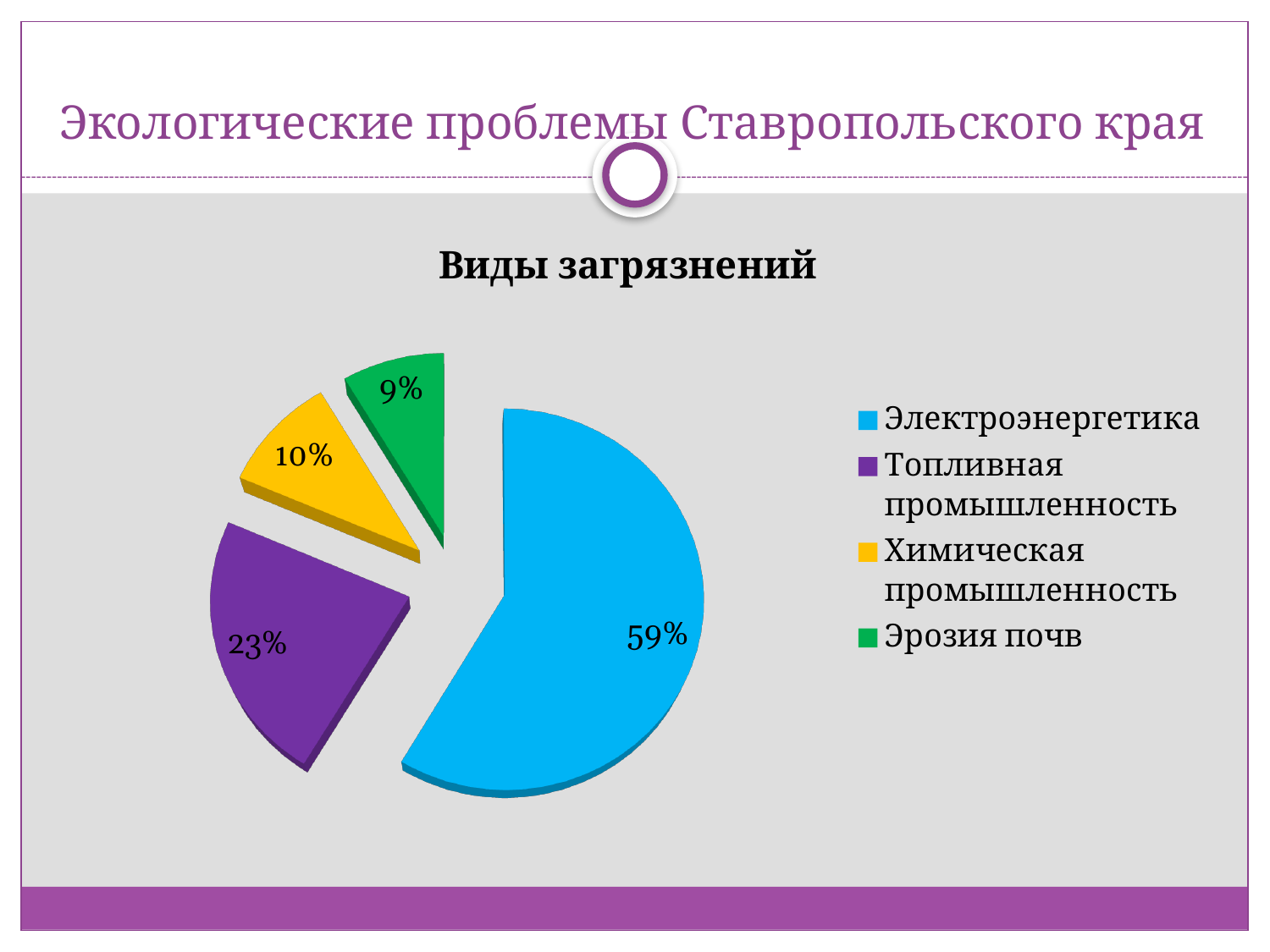

# Экологические проблемы Ставропольского края

[unsupported chart]